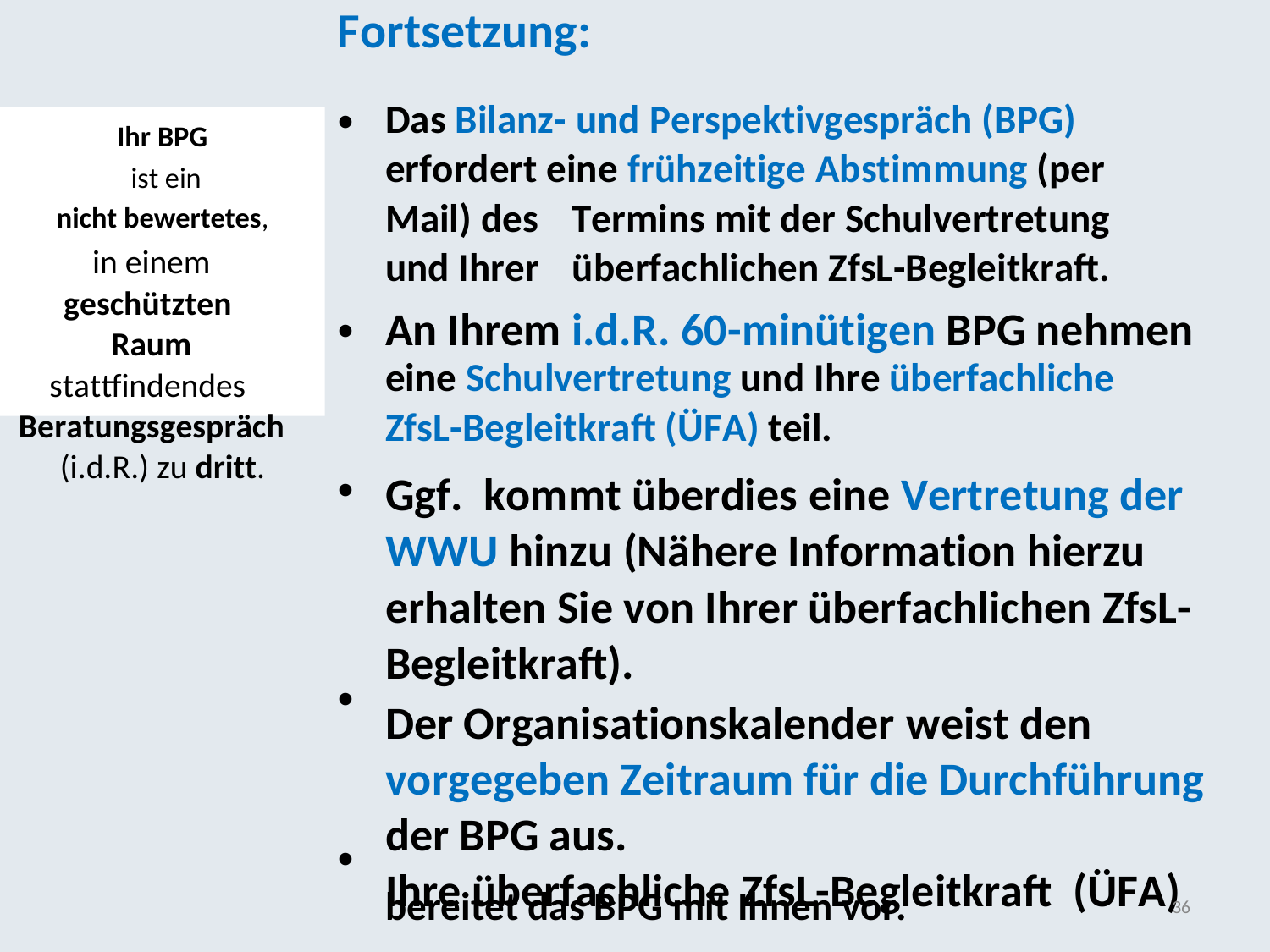

Fortsetzung:
•
Das Bilanz- und Perspektivgespräch (BPG)
erfordert eine frühzeitige Abstimmung (per

Ihr BPG
ist ein
nicht bewertetes,
in einem geschützten
Raum stattfindendes
Beratungsgespräch
(i.d.R.) zu dritt.
Mail) des
und Ihrer
An Ihrem
Termins mit der Schulvertretung
überfachlichen ZfsL-Begleitkraft.
i.d.R. 60-minütigen BPG nehmen
•
eine Schulvertretung und Ihre überfachliche
ZfsL-Begleitkraft (ÜFA) teil.
Ggf.  kommt überdies eine Vertretung der
WWU hinzu (Nähere Information hierzu
erhalten Sie von Ihrer überfachlichen ZfsL-
Begleitkraft).
Der Organisationskalender weist den
vorgegeben Zeitraum für die Durchführung
der BPG aus.
Ihre überfachliche ZfsL-Begleitkraft (ÜFA)
•
•
•
bereitet das BPG mit Ihnen vor.
36